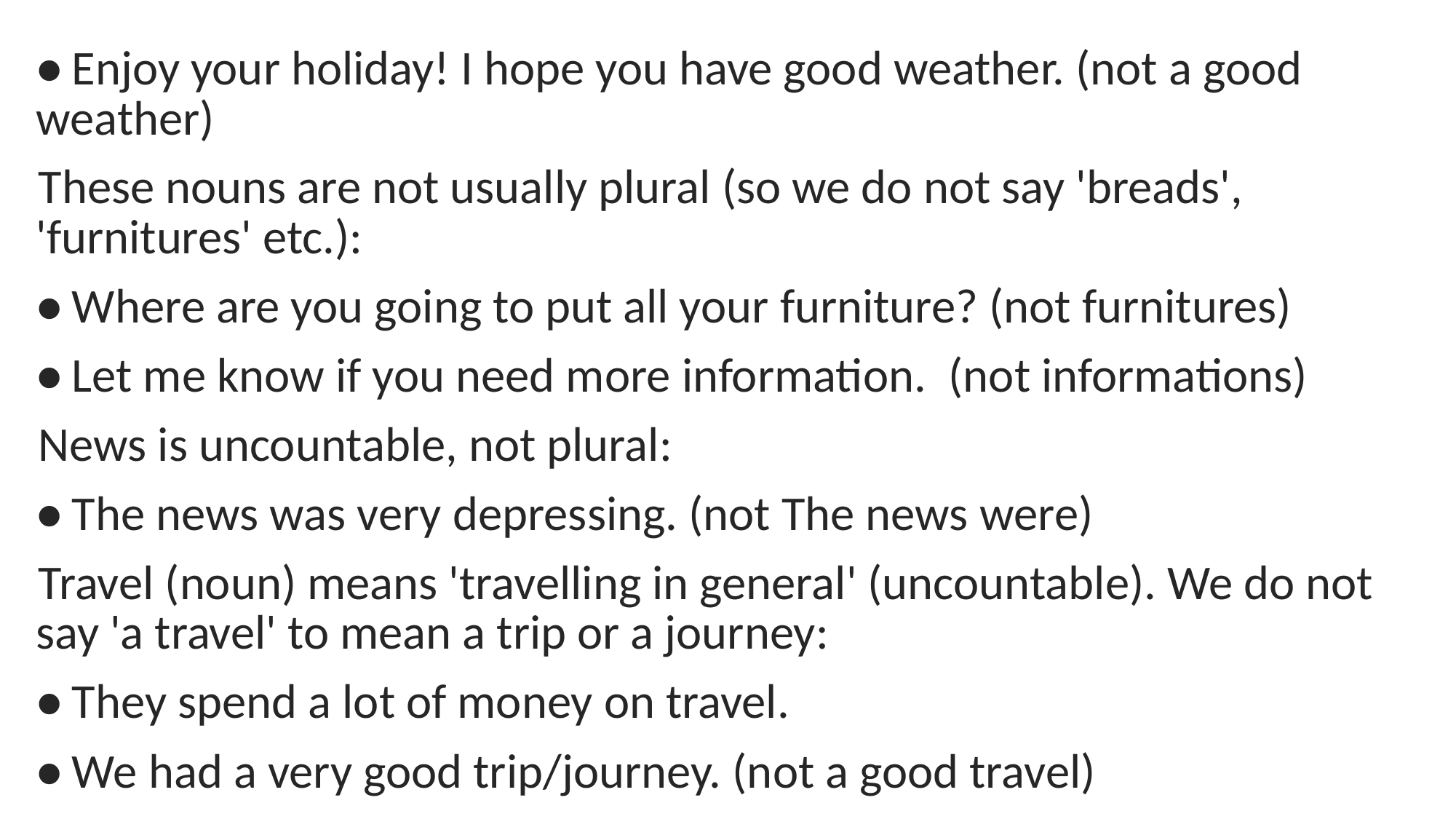

⦁ Enjoy your holiday! I hope you have good weather. (not a good weather)
These nouns are not usually plural (so we do not say 'breads', 'furnitures' etc.):
⦁ Where are you going to put all your furniture? (not furnitures)
⦁ Let me know if you need more information.  (not informations)
News is uncountable, not plural:
⦁ The news was very depressing. (not The news were)
Travel (noun) means 'travelling in general' (uncountable). We do not say 'a travel' to mean a trip or a journey:
⦁ They spend a lot of money on travel.
⦁ We had a very good trip/journey. (not a good travel)
#